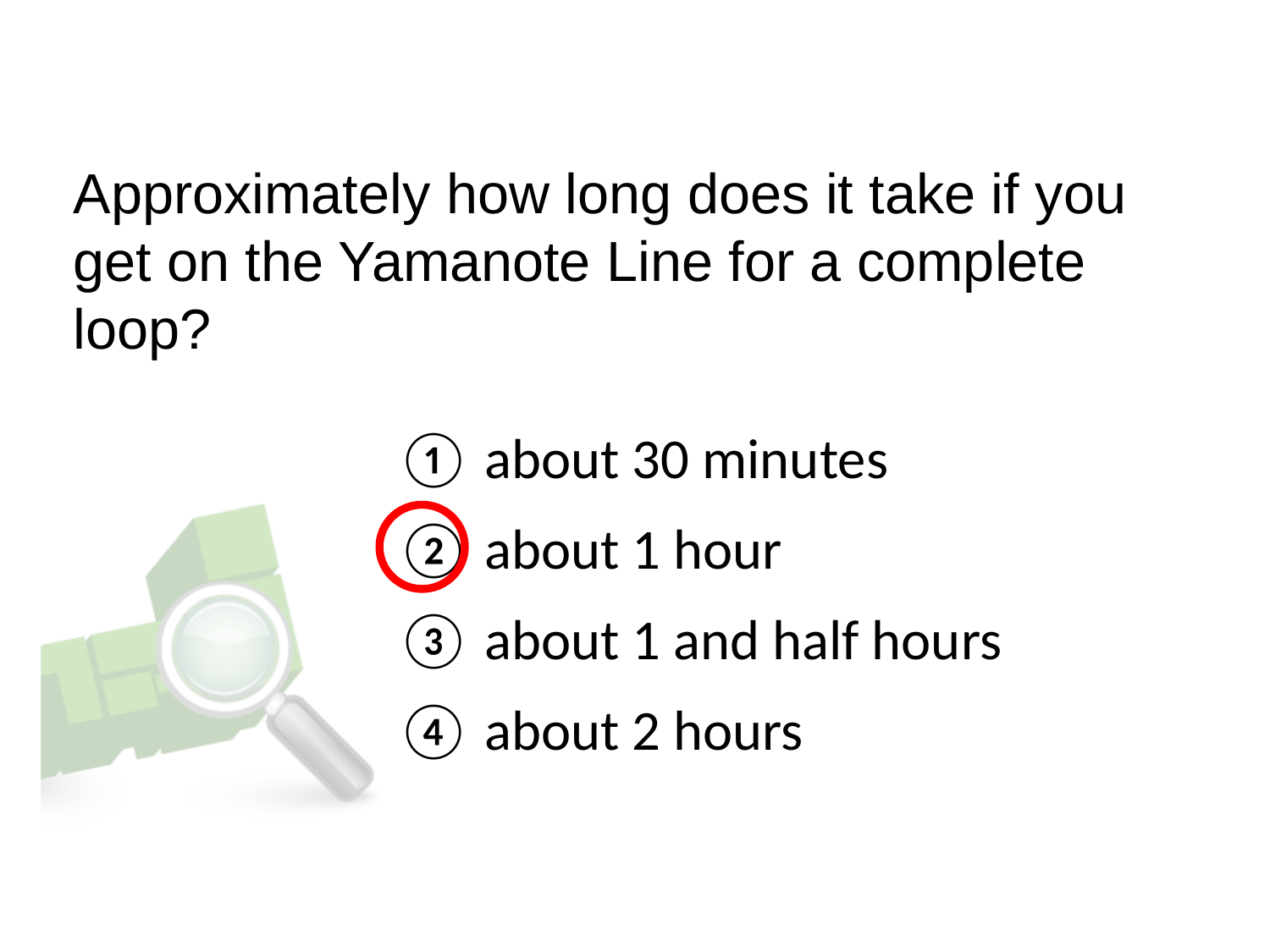

# Approximately how long does it take if you get on the Yamanote Line for a complete loop?
① about 30 minutes
② about 1 hour
③ about 1 and half hours
④ about 2 hours